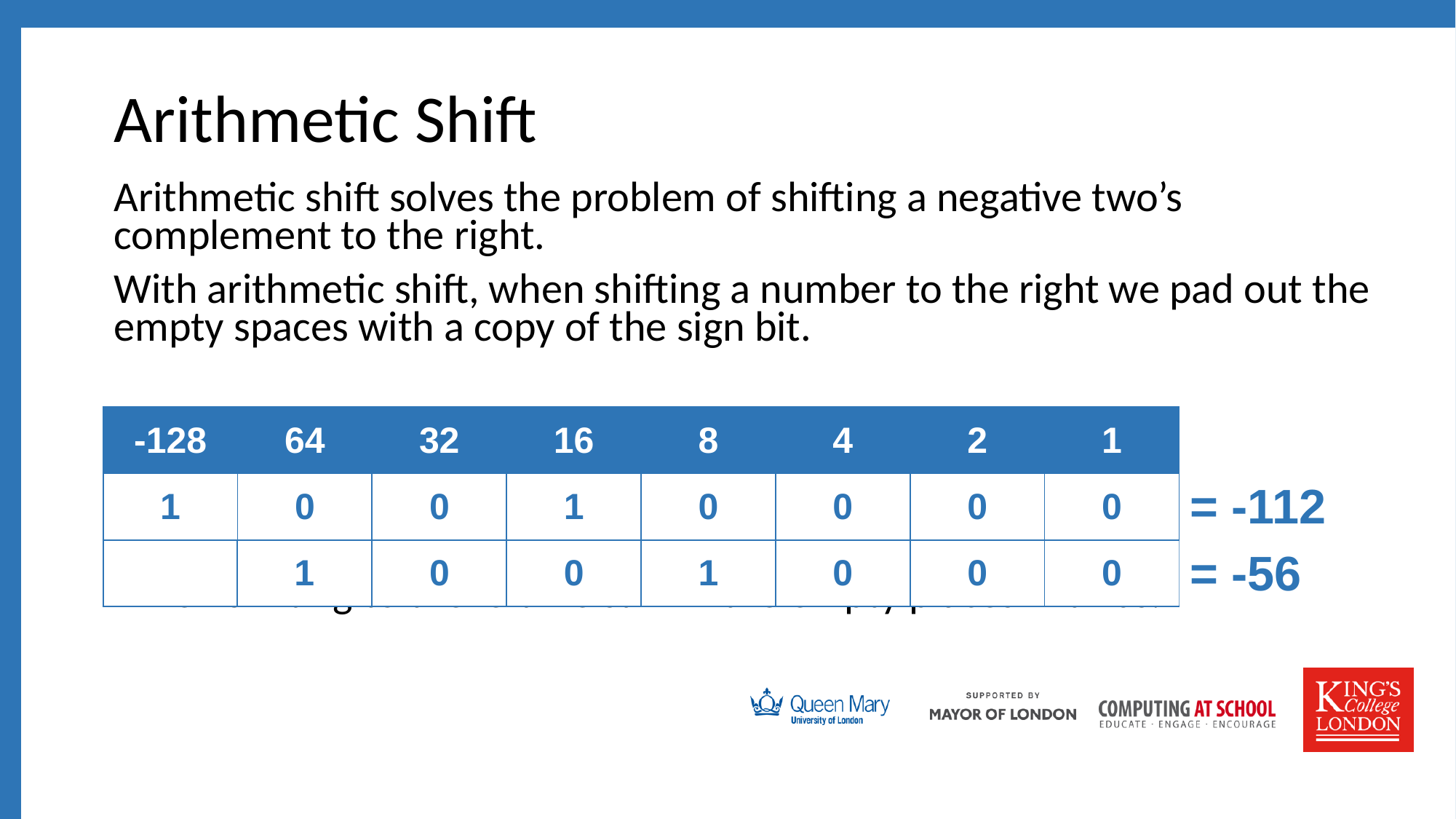

# Arithmetic Shift
Arithmetic shift solves the problem of shifting a negative two’s complement to the right.
With arithmetic shift, when shifting a number to the right we pad out the empty spaces with a copy of the sign bit.

When shifting to the left we still fill the empty places with 0s.
| -128 | 64 | 32 | 16 | 8 | 4 | 2 | 1 |
| --- | --- | --- | --- | --- | --- | --- | --- |
| 1 | 0 | 0 | 1 | 0 | 0 | 0 | 0 |
= -112
| 1 | 0 | 0 | 1 | 0 | 0 | 0 | 0 |
| --- | --- | --- | --- | --- | --- | --- | --- |
= -56
| 1 | 1 | 0 | 0 | 1 | 0 | 0 | 0 |
| --- | --- | --- | --- | --- | --- | --- | --- |
| 1 |
| --- |